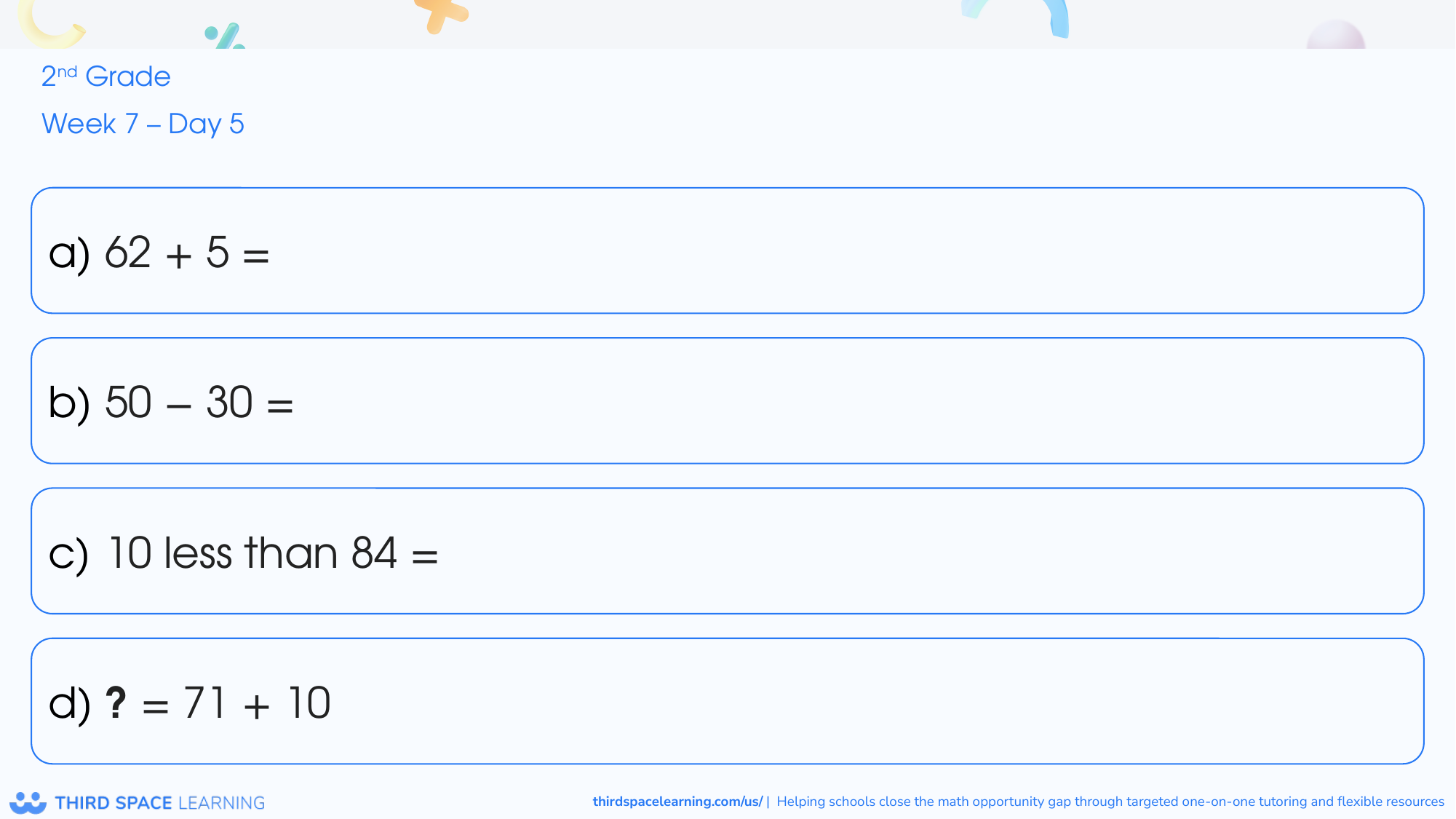

2nd Grade
Week 7 – Day 5
62 + 5 =
50 − 30 =
10 less than 84 =
? = 71 + 10